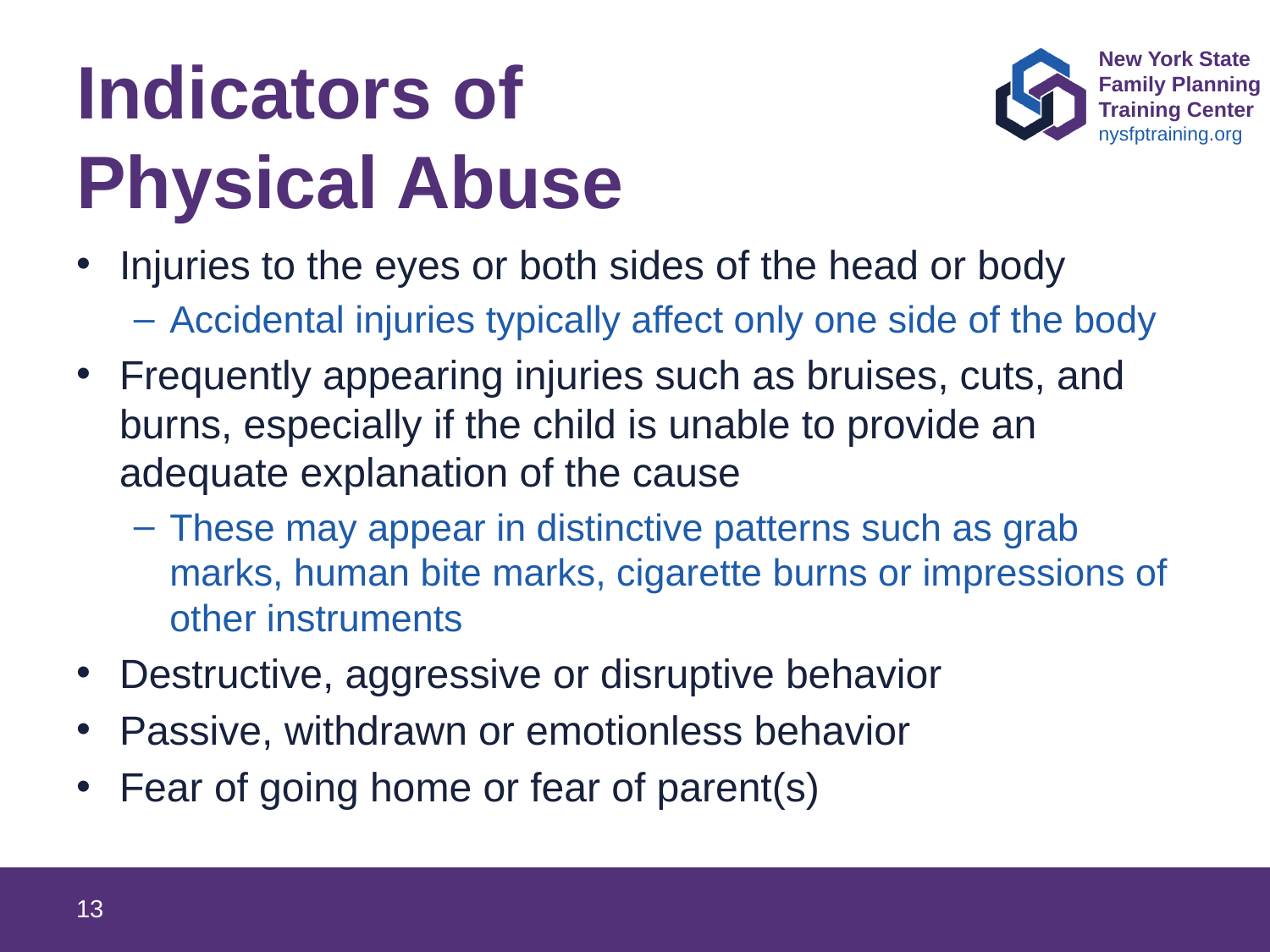

# Indicators of Physical Abuse
Injuries to the eyes or both sides of the head or body
Accidental injuries typically affect only one side of the body
Frequently appearing injuries such as bruises, cuts, and burns, especially if the child is unable to provide an adequate explanation of the cause
These may appear in distinctive patterns such as grab marks, human bite marks, cigarette burns or impressions of other instruments
Destructive, aggressive or disruptive behavior
Passive, withdrawn or emotionless behavior
Fear of going home or fear of parent(s)
13